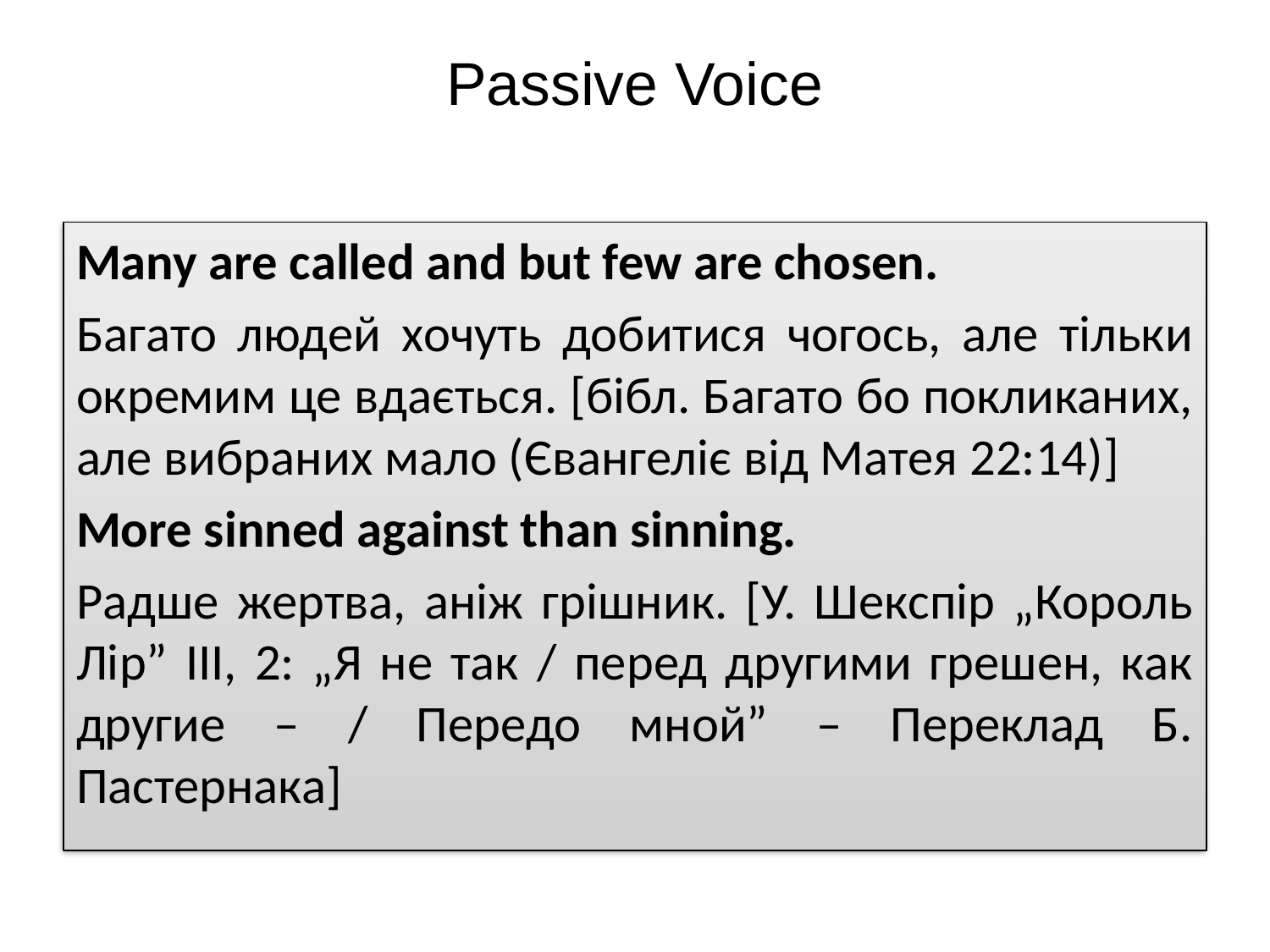

# Passive Voice
Many are called and but few are chosen.
Багато людей хочуть добитися чогось, але тільки окремим це вдається. [бібл. Багато бо покликаних, але вибраних мало (Євангеліє від Матея 22:14)]
More sinned against than sinning.
Радше жертва, аніж грішник. [У. Шекспір „Король Лір” ІІІ, 2: „Я не так / перед другими грешен, как другие – / Передо мной” – Переклад Б. Пастернака]